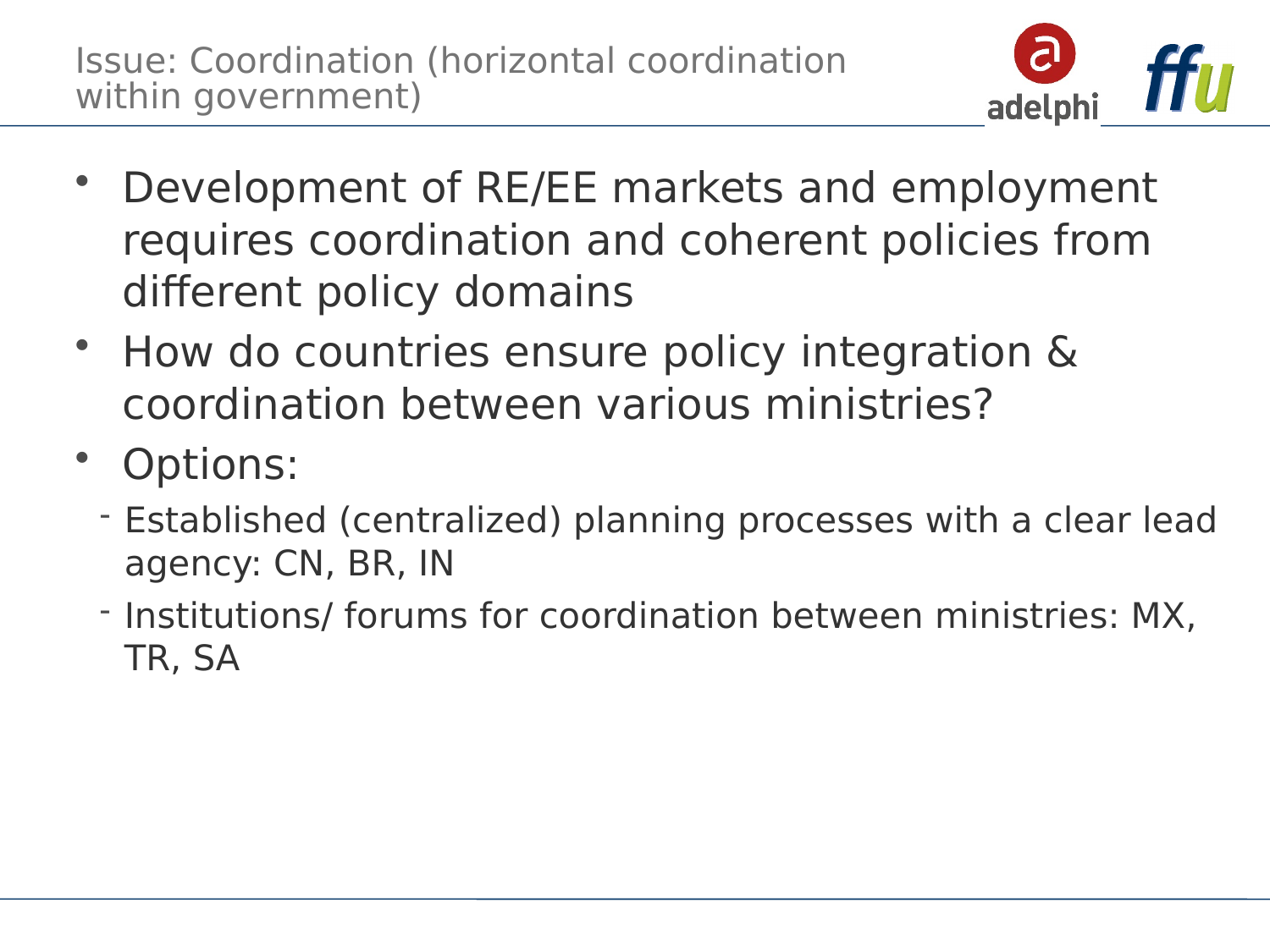

# Issue: Coordination (horizontal coordination 	within government)
Development of RE/EE markets and employment requires coordination and coherent policies from different policy domains
How do countries ensure policy integration & coordination between various ministries?
Options:
Established (centralized) planning processes with a clear lead agency: CN, BR, IN
Institutions/ forums for coordination between ministries: MX, TR, SA